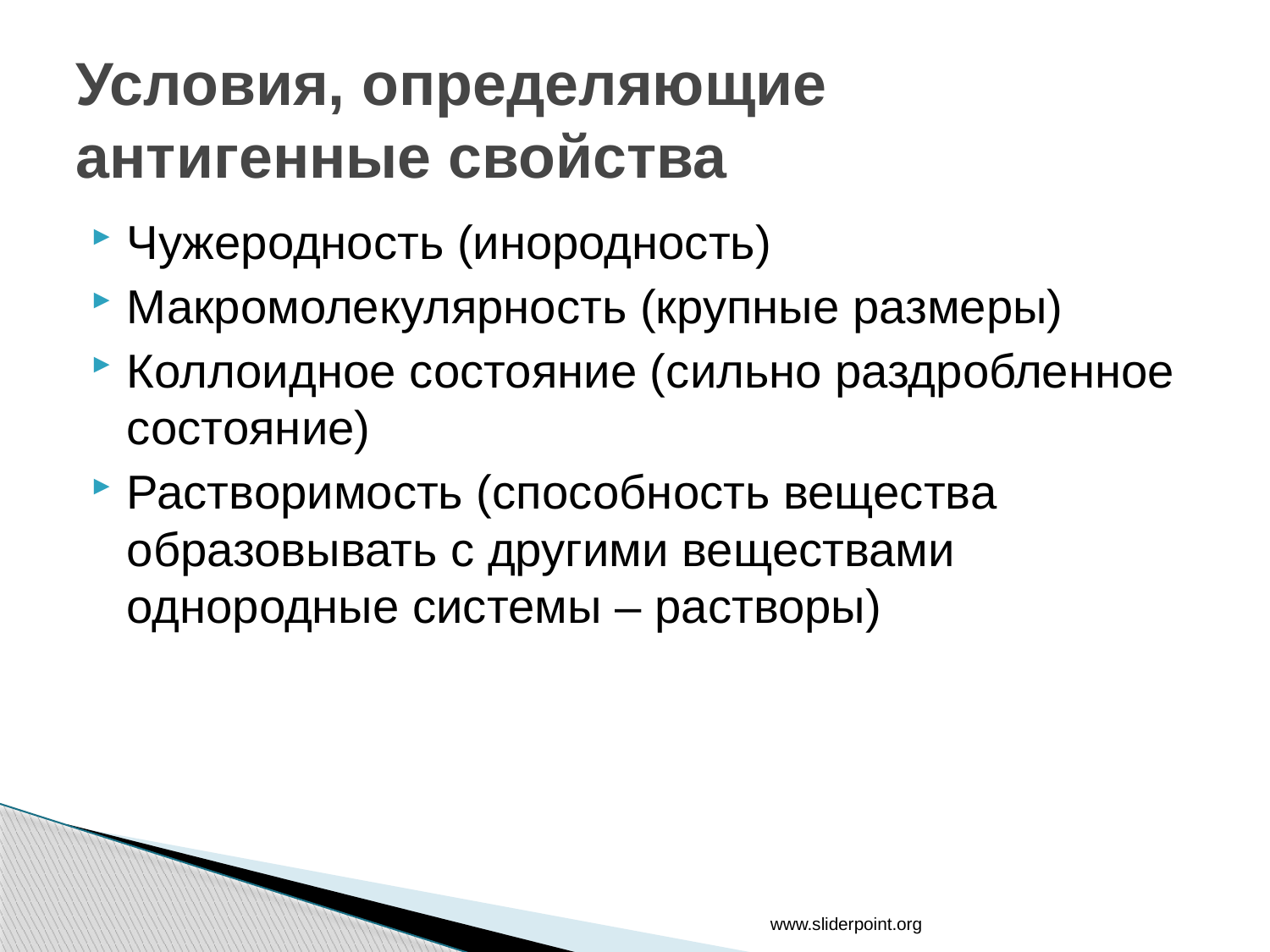

# Условия, определяющие антигенные свойства
Чужеродность (инородность)
Макромолекулярность (крупные размеры)
Коллоидное состояние (сильно раздробленное состояние)
Растворимость (способность вещества образовывать с другими веществами однородные системы – растворы)

www.sliderpoint.org